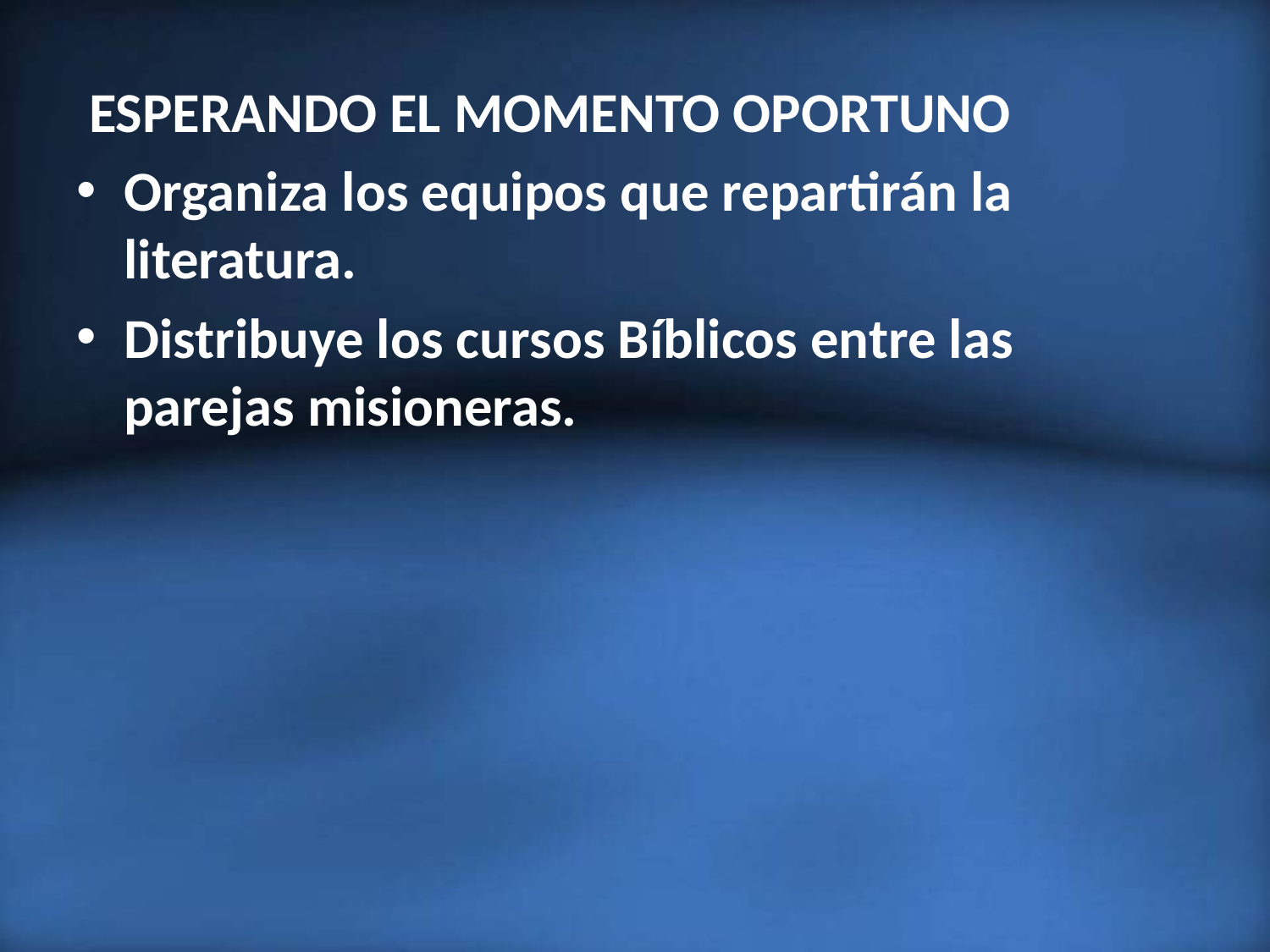

ESPERANDO EL MOMENTO OPORTUNO
Organiza los equipos que repartirán la literatura.
Distribuye los cursos Bíblicos entre las parejas misioneras.